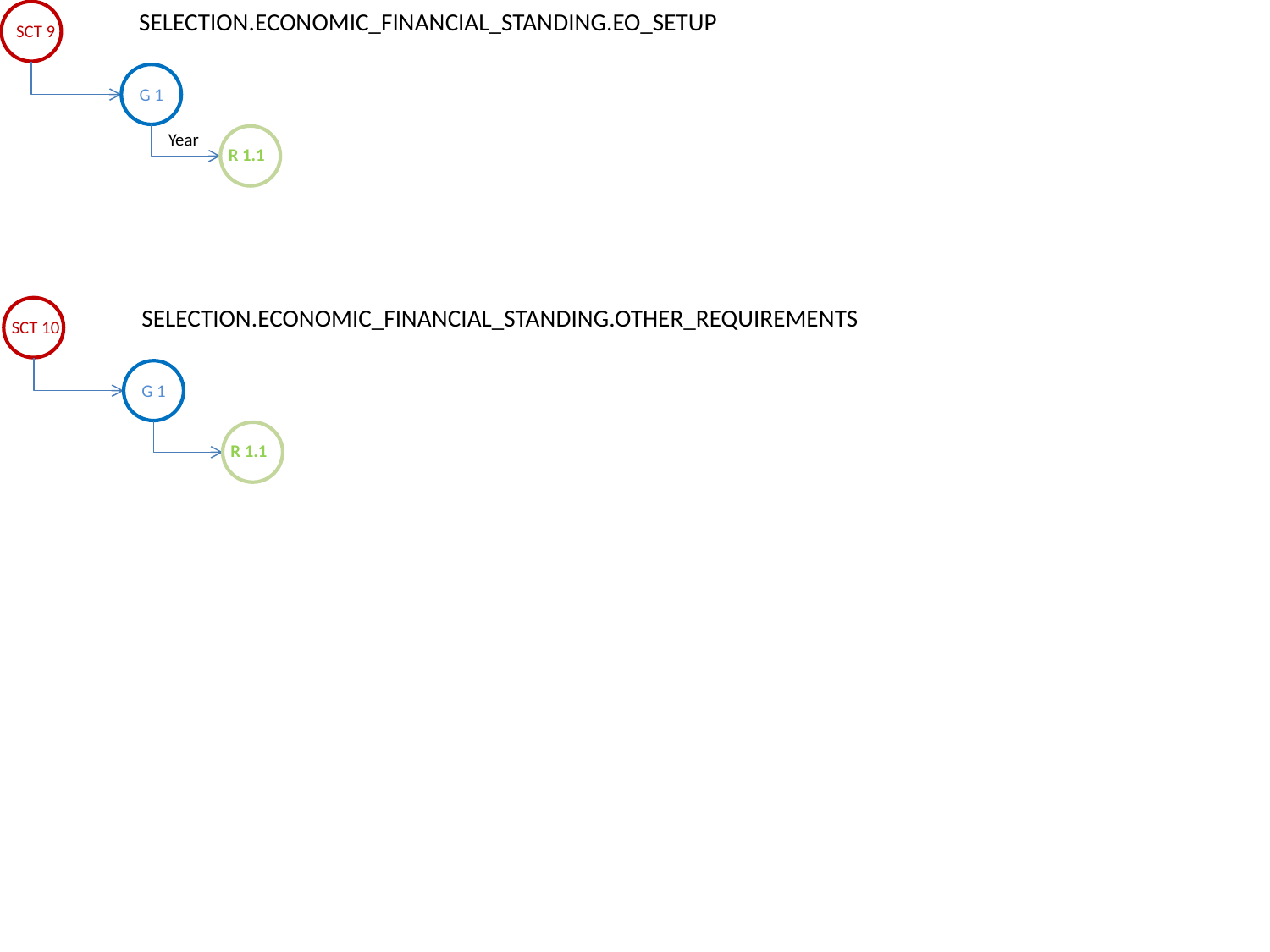

SELECTION.ECONOMIC_FINANCIAL_STANDING.EO_SETUP

SCT 9

G 1
Year

R 1.1
SELECTION.ECONOMIC_FINANCIAL_STANDING.OTHER_REQUIREMENTS

SCT 10

G 1

R 1.1